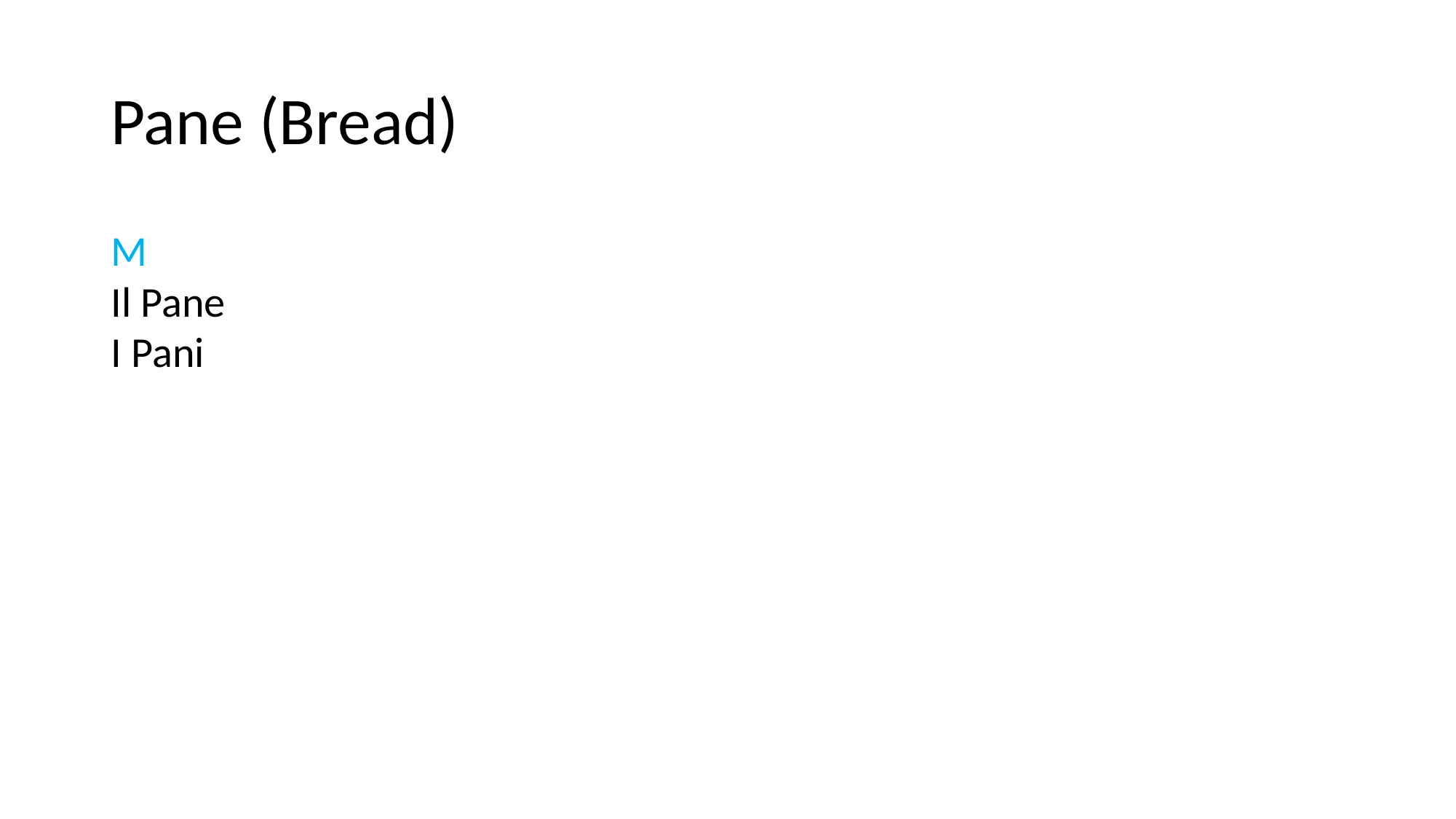

# Pane (Bread)
M
Il Pane
I Pani